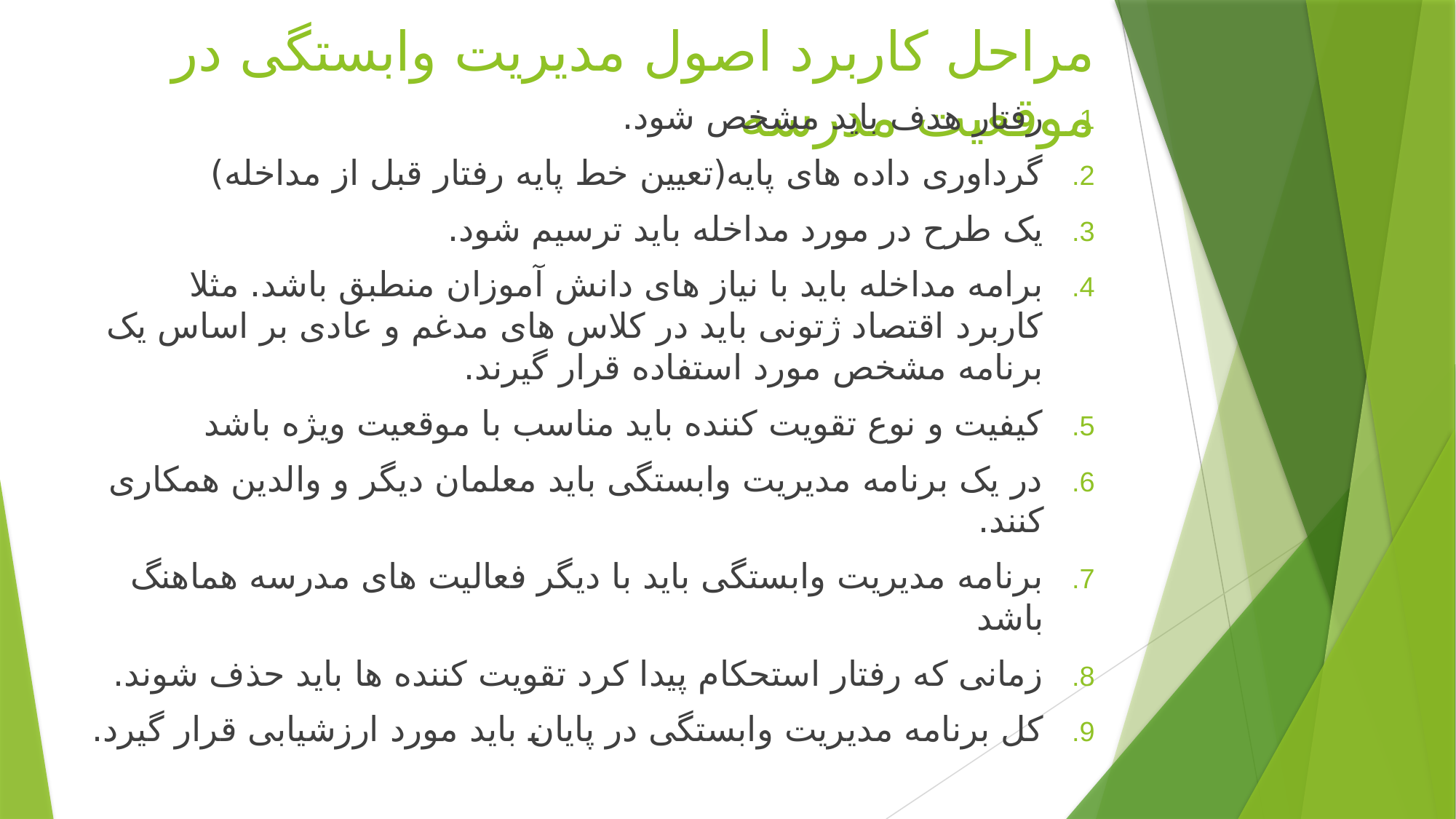

# مراحل کاربرد اصول مدیریت وابستگی در موقعیت مدرسه
رفتار هدف باید مشخص شود.
گرداوری داده های پایه(تعیین خط پایه رفتار قبل از مداخله)
یک طرح در مورد مداخله باید ترسیم شود.
برامه مداخله باید با نیاز های دانش آموزان منطبق باشد. مثلا کاربرد اقتصاد ژتونی باید در کلاس های مدغم و عادی بر اساس یک برنامه مشخص مورد استفاده قرار گیرند.
کیفیت و نوع تقویت کننده باید مناسب با موقعیت ویژه باشد
در یک برنامه مدیریت وابستگی باید معلمان دیگر و والدین همکاری کنند.
برنامه مدیریت وابستگی باید با دیگر فعالیت های مدرسه هماهنگ باشد
زمانی که رفتار استحکام پیدا کرد تقویت کننده ها باید حذف شوند.
کل برنامه مدیریت وابستگی در پایان باید مورد ارزشیابی قرار گیرد.